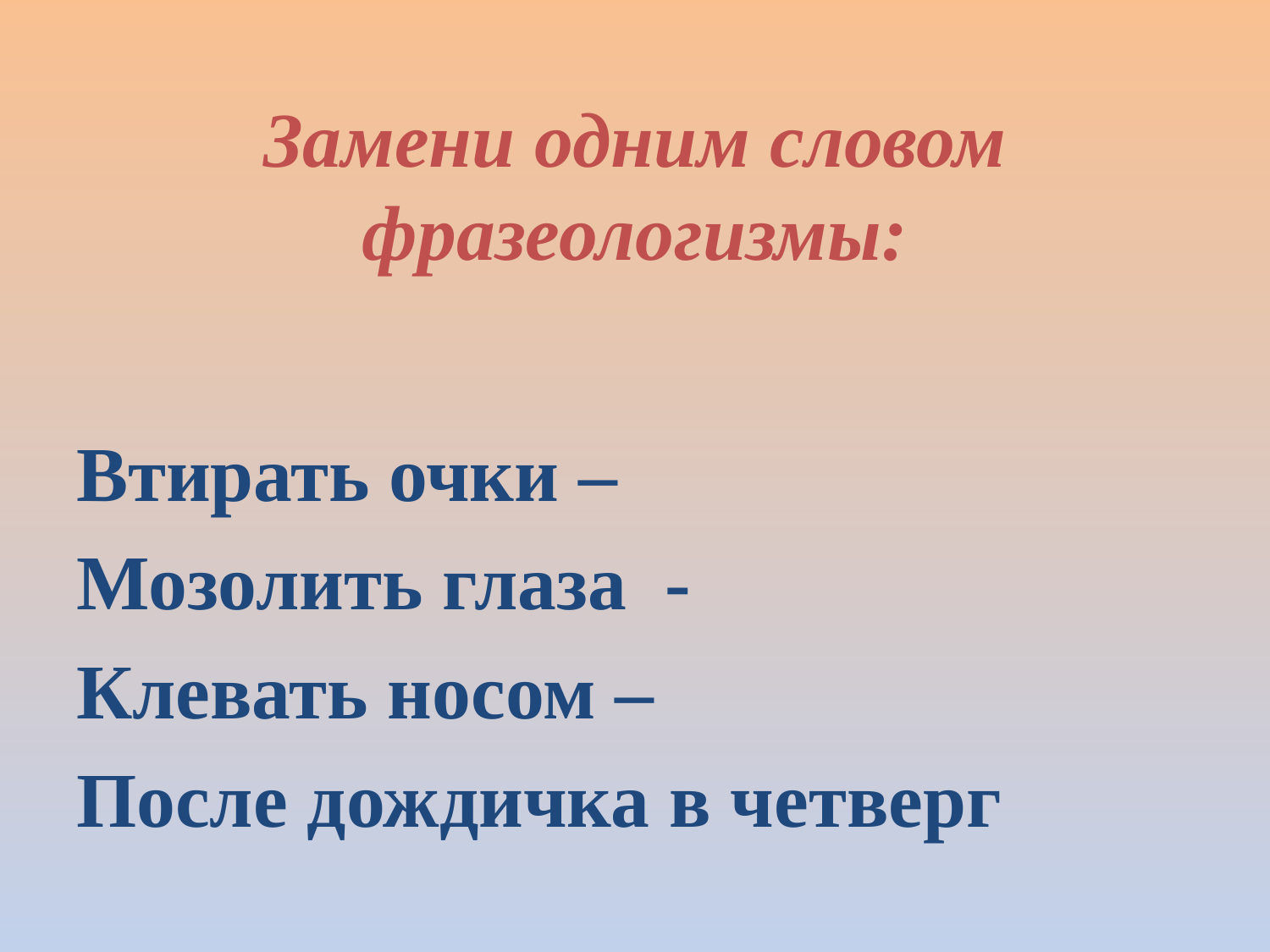

# Замени одним словом фразеологизмы:

Втирать очки –
Мозолить глаза  -
Клевать носом –
После дождичка в четверг